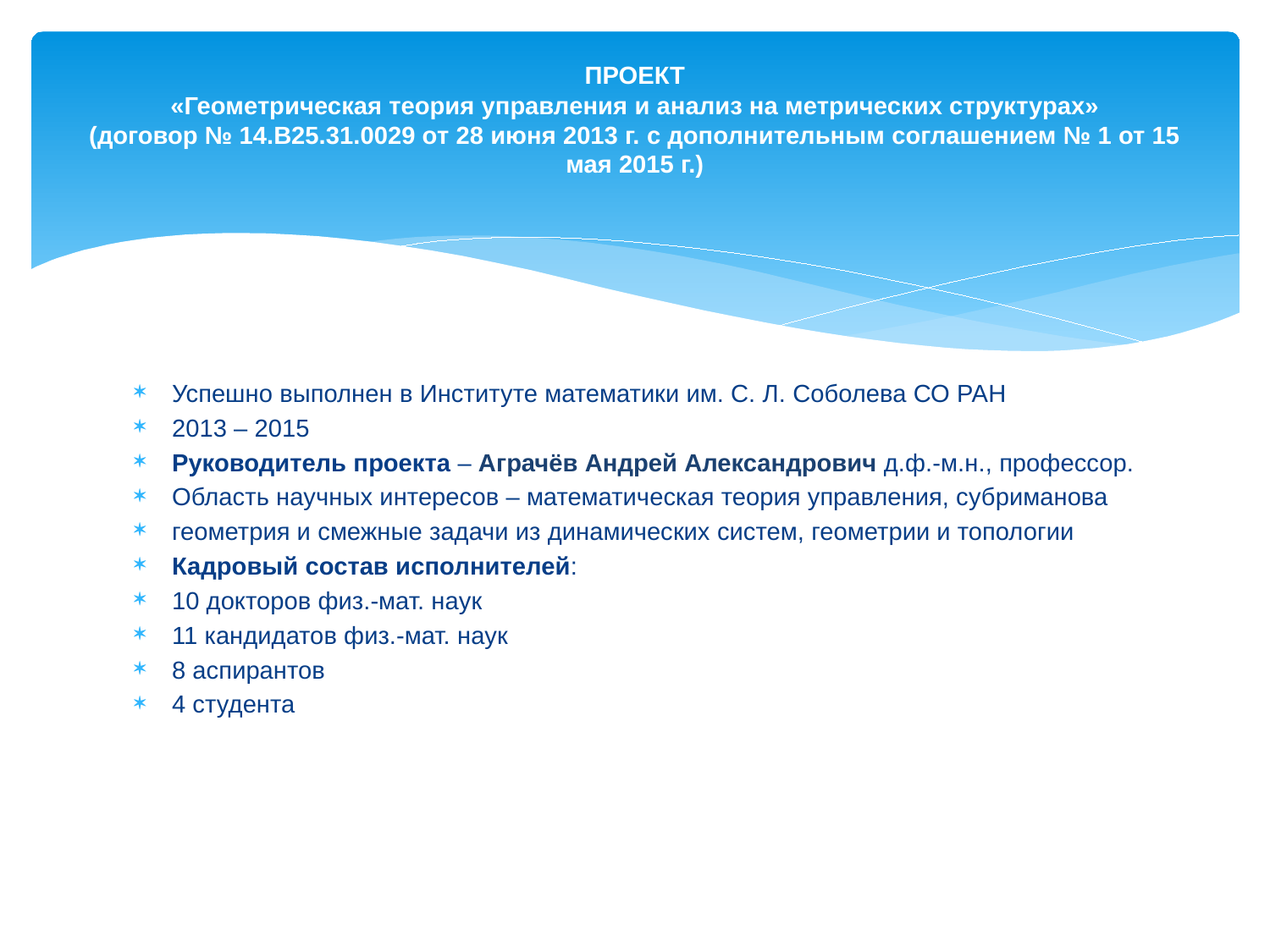

# ПРОЕКТ «Геометрическая теория управления и анализ на метрических структурах» (договор № 14.В25.31.0029 от 28 июня 2013 г. с дополнительным соглашением № 1 от 15 мая 2015 г.)
Успешно выполнен в Институте математики им. С. Л. Соболева СО РАН
2013 – 2015
Руководитель проекта – Аграчёв Андрей Александрович д.ф.-м.н., профессор.
Область научных интересов – математическая теория управления, субриманова
геометрия и смежные задачи из динамических систем, геометрии и топологии
Кадровый состав исполнителей:
10 докторов физ.-мат. наук
11 кандидатов физ.-мат. наук
8 аспирантов
4 студента